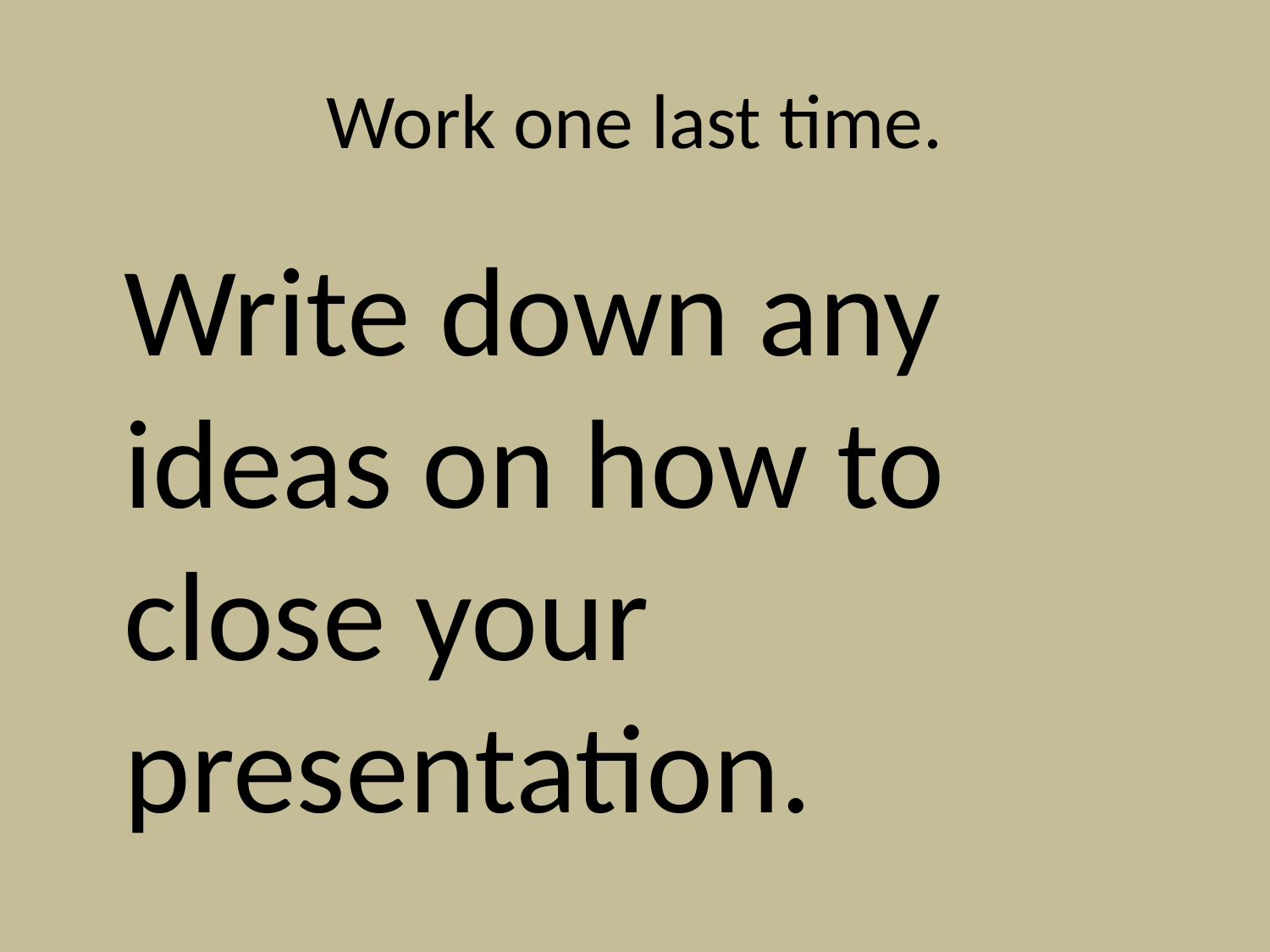

# Work one last time.
	Write down any ideas on how to close your presentation.